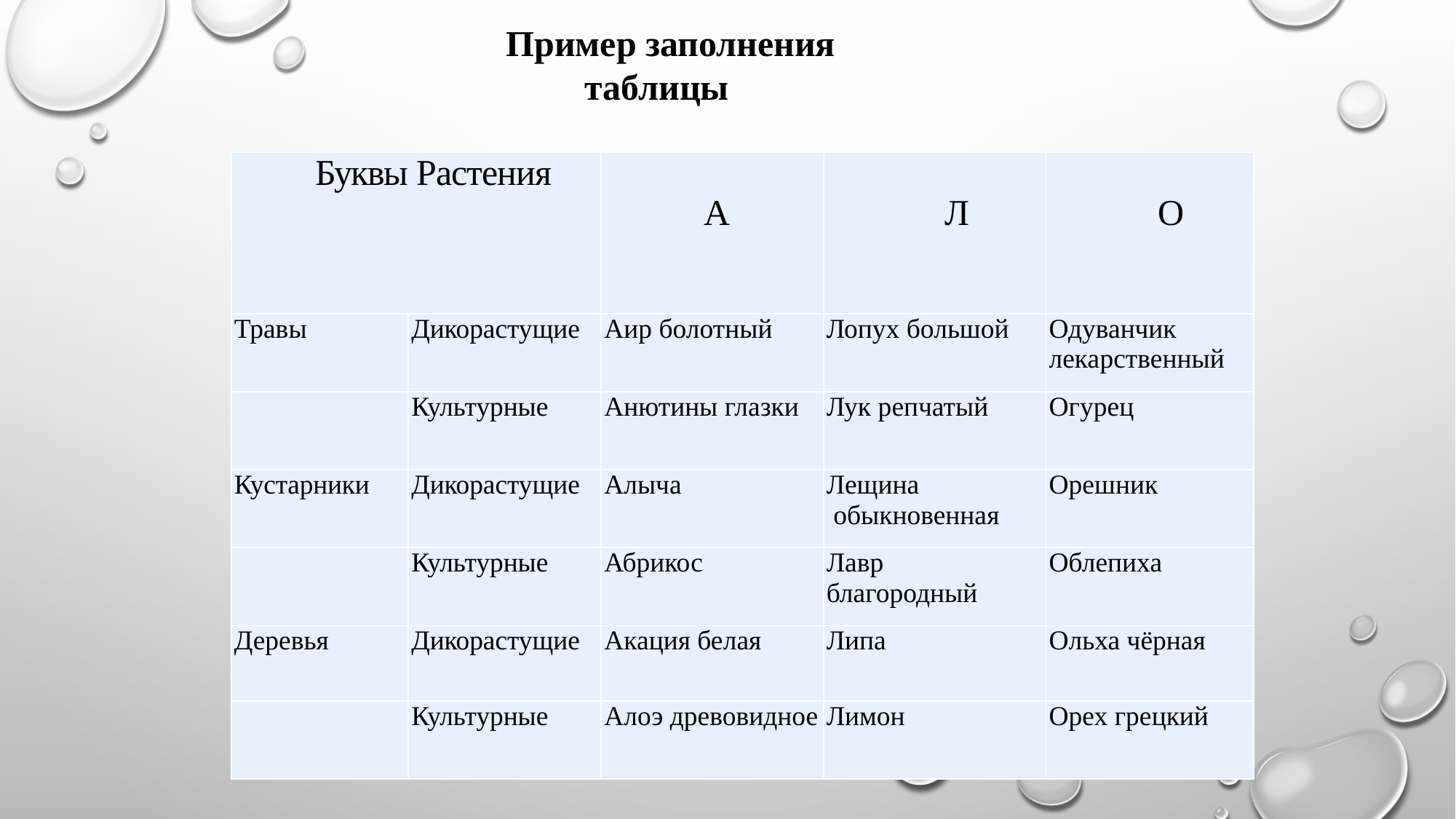

Пример заполнения таблицы

| Буквы Растения |  | А | Л | О |
| --- | --- | --- | --- | --- |
| Травы | Дикорастущие | Аир болотный | Лопух большой | Одуванчик лекарственный |
|  | Культурные | Анютины глазки | Лук репчатый | Огурец |
| Кустарники | Дикорастущие | Алыча | Лещина обыкновенная | Орешник |
|  | Культурные | Абрикос | Лавр благородный | Облепиха |
| Деревья | Дикорастущие | Акация белая | Липа | Ольха чёрная |
|  | Культурные | Алоэ древовидное | Лимон | Орех грецкий |